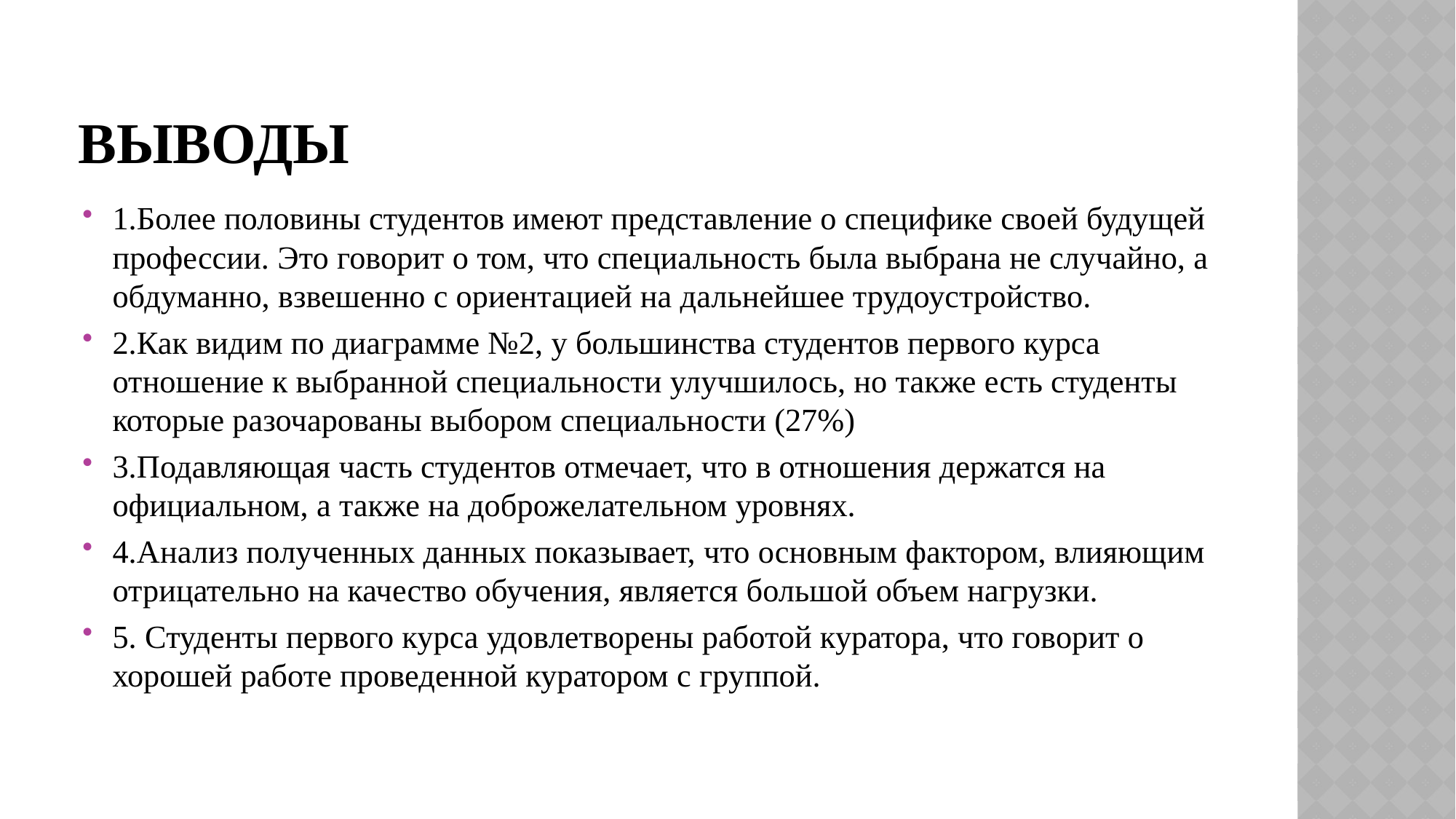

# Выводы
1.Более половины студентов имеют представление о специфике своей будущей профессии. Это говорит о том, что специальность была выбрана не случайно, а обдуманно, взвешенно с ориентацией на дальнейшее трудоустройство.
2.Как видим по диаграмме №2, у большинства студентов первого курса отношение к выбранной специальности улучшилось, но также есть студенты которые разочарованы выбором специальности (27%)
3.Подавляющая часть студентов отмечает, что в отношения держатся на официальном, а также на доброжелательном уровнях.
4.Анализ полученных данных показывает, что основным фактором, влияющим отрицательно на качество обучения, является большой объем нагрузки.
5. Студенты первого курса удовлетворены работой куратора, что говорит о хорошей работе проведенной куратором с группой.